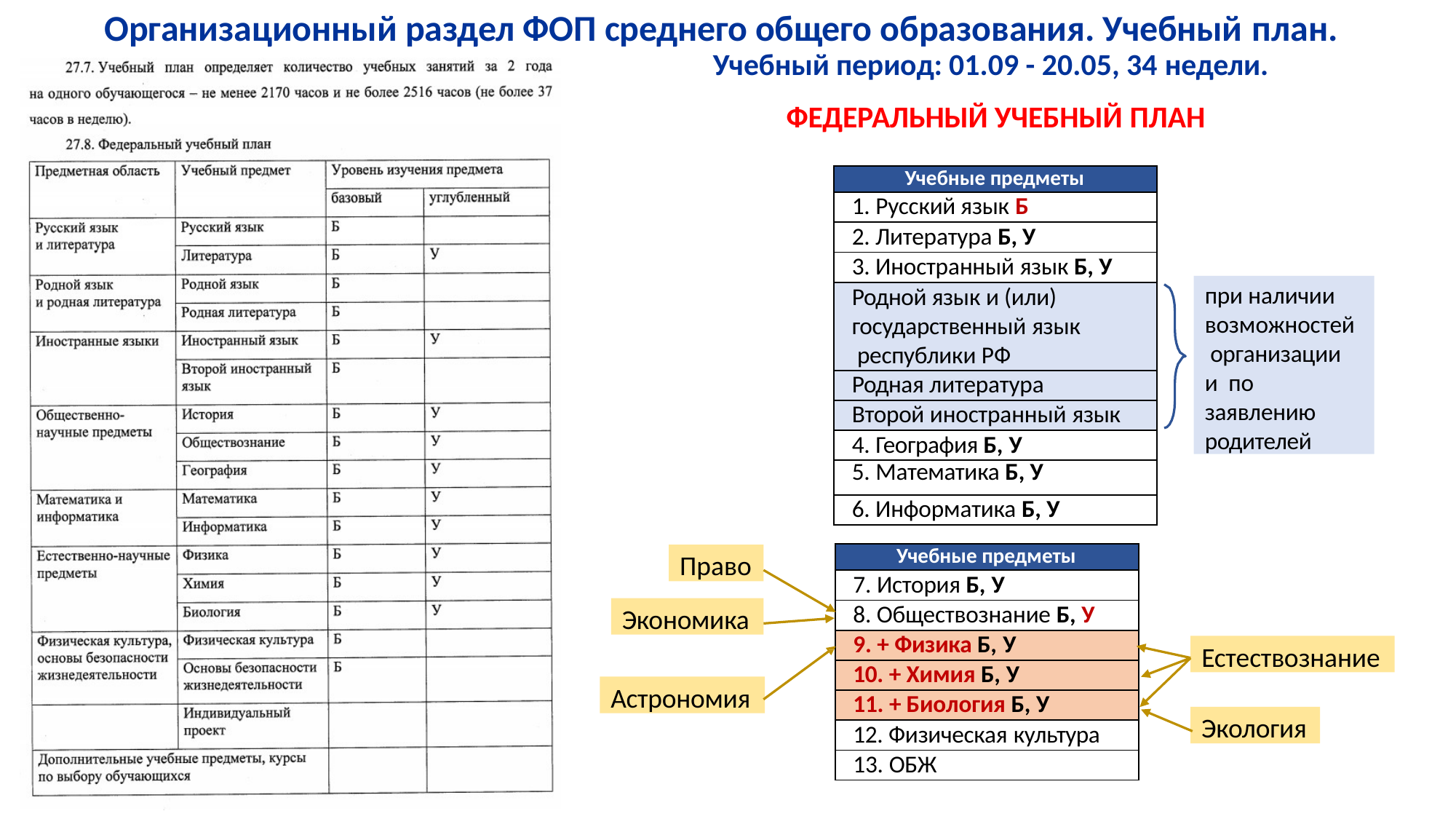

# Организационный раздел ФОП среднего общего образования. Учебный план.
Учебный период: 01.09 - 20.05, 34 недели.
ФЕДЕРАЛЬНЫЙ УЧЕБНЫЙ ПЛАН

| Учебные предметы |
| --- |
| 1. Русский язык Б |
| 2. Литература Б, У |
| 3. Иностранный язык Б, У |
| Родной язык и (или) государственный язык республики РФ |
| Родная литература |
| Второй иностранный язык |
| 4. География Б, У |
| 5. Математика Б, У |
| 6. Информатика Б, У |
при наличии  возможностей  организации и  по заявлению  родителей

| Учебные предметы |
| --- |
| 7. История Б, У |
| 8. Обществознание Б, У |
| 9. + Физика Б, У |
| 10. + Химия Б, У |
| 11. + Биология Б, У |
| 12. Физическая культура |
| 13. ОБЖ |
Право

Экономика
Естествознание

Астрономия
Экология